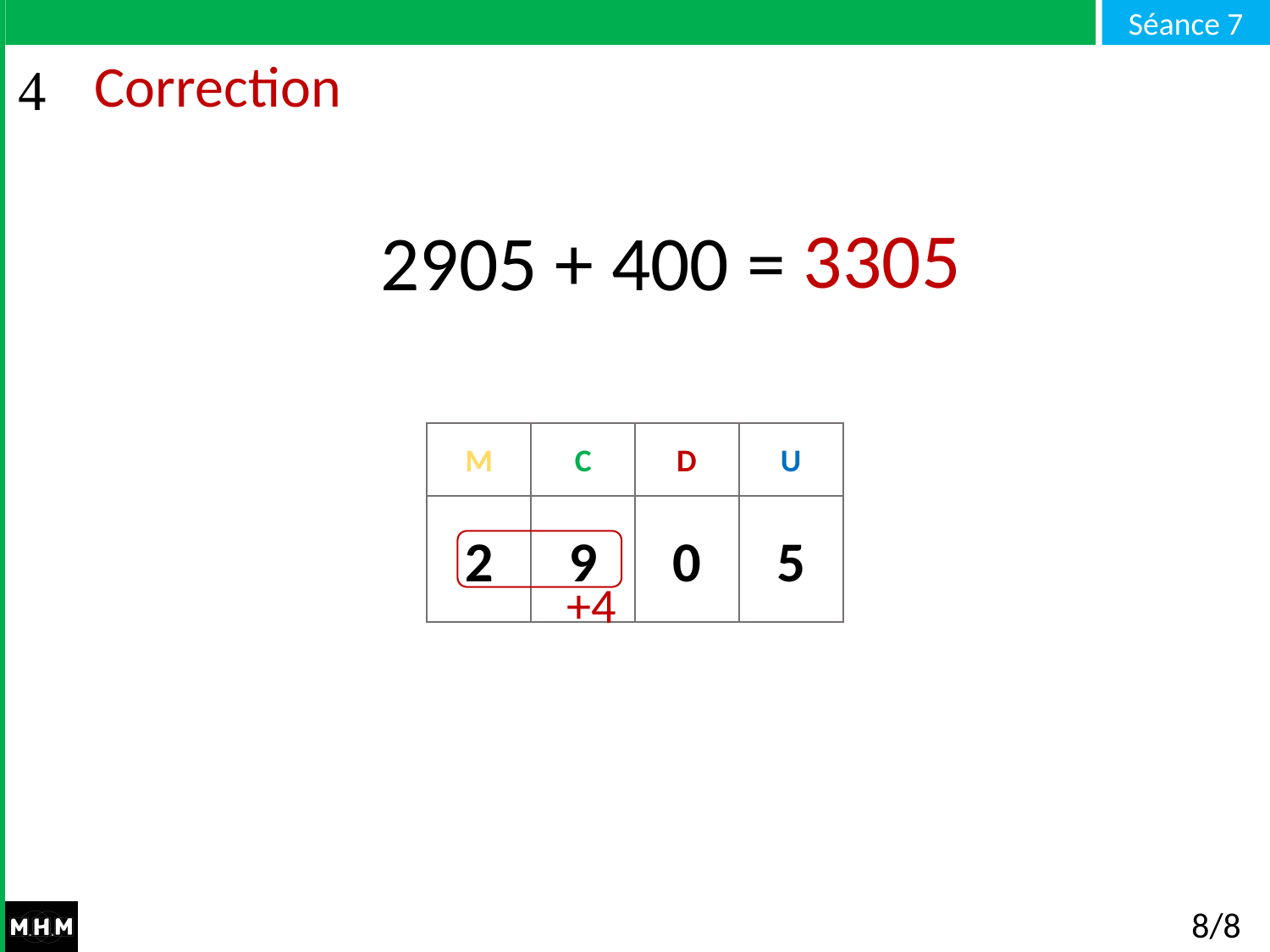

# Correction
3305
2905 + 400 =
M
C
D
U
2
9
0
5

+4
8/8